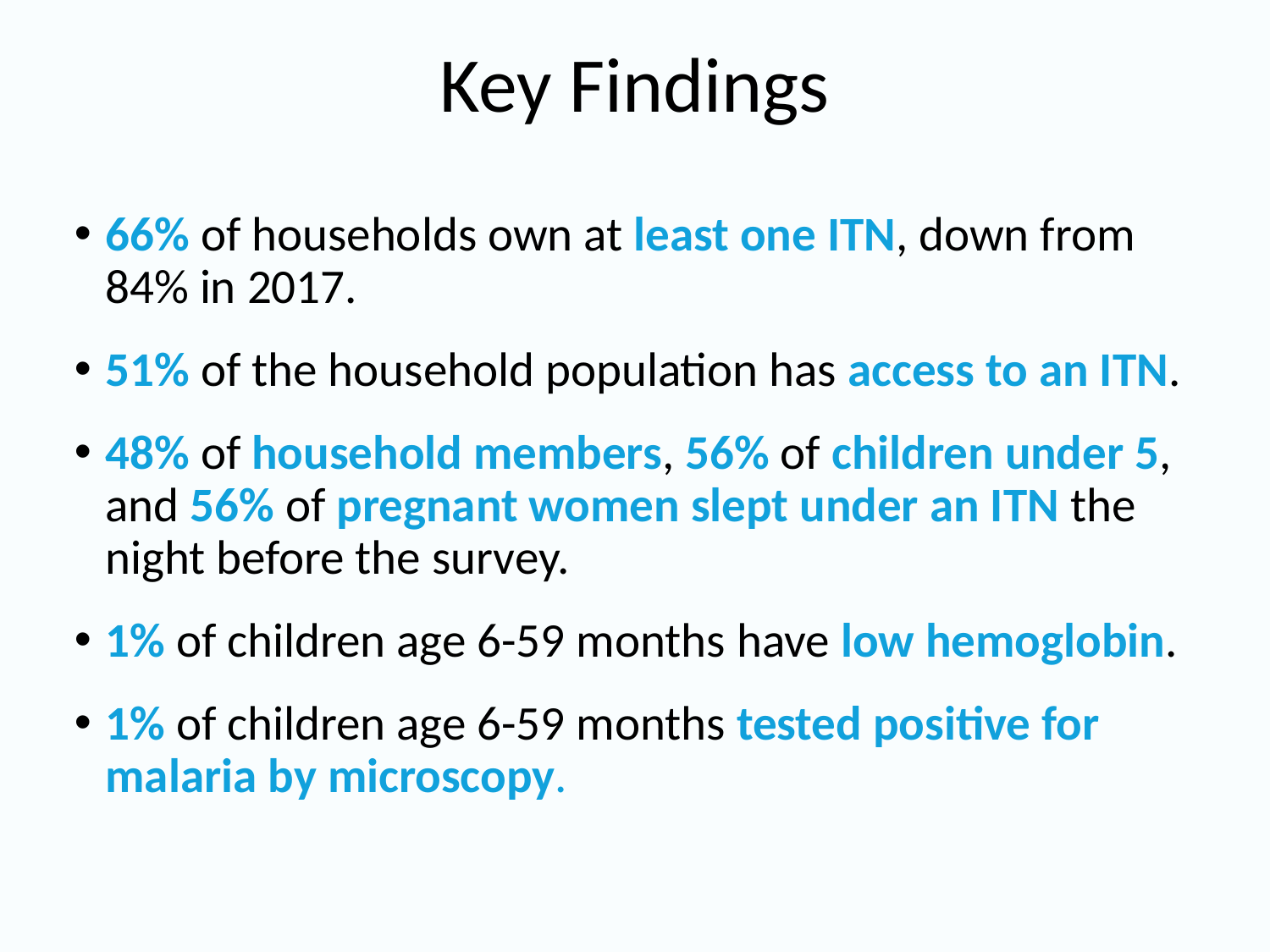

# Key Findings
66% of households own at least one ITN, down from 84% in 2017.
51% of the household population has access to an ITN.
48% of household members, 56% of children under 5, and 56% of pregnant women slept under an ITN the night before the survey.
1% of children age 6-59 months have low hemoglobin.
1% of children age 6-59 months tested positive for malaria by microscopy.